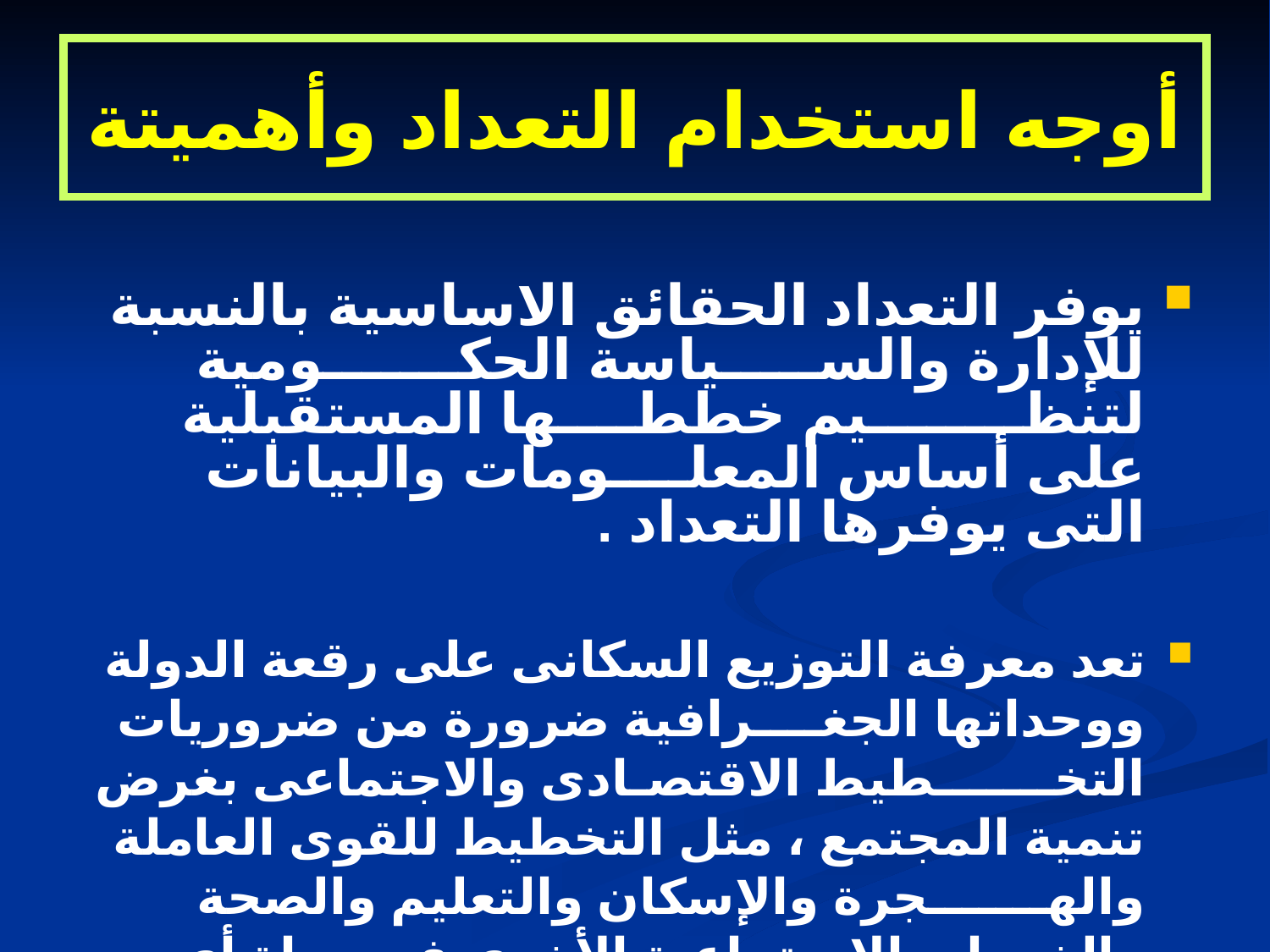

# أوجه استخدام التعداد وأهميتة

يوفر التعداد الحقائق الاساسية بالنسبة للإدارة والســـــياسة الحكـــــــومية لتنظــــــــيم خططــــها المستقبلية على أساس المعلــــومات والبيانات  التى يوفرها التعداد .

تعد معرفة التوزيع السكانى على رقعة الدولة ووحداتها الجغــــرافية ضرورة من ضروريات التخـــــــطيط الاقتصـادى والاجتماعى بغرض تنمية المجتمع ، مثل التخطيط للقوى العاملة والهـــــــجرة والإسكان والتعليم والصحة والخدمات الاجـتماعية الأخرى فى حياة أى مجتمع بشرى .